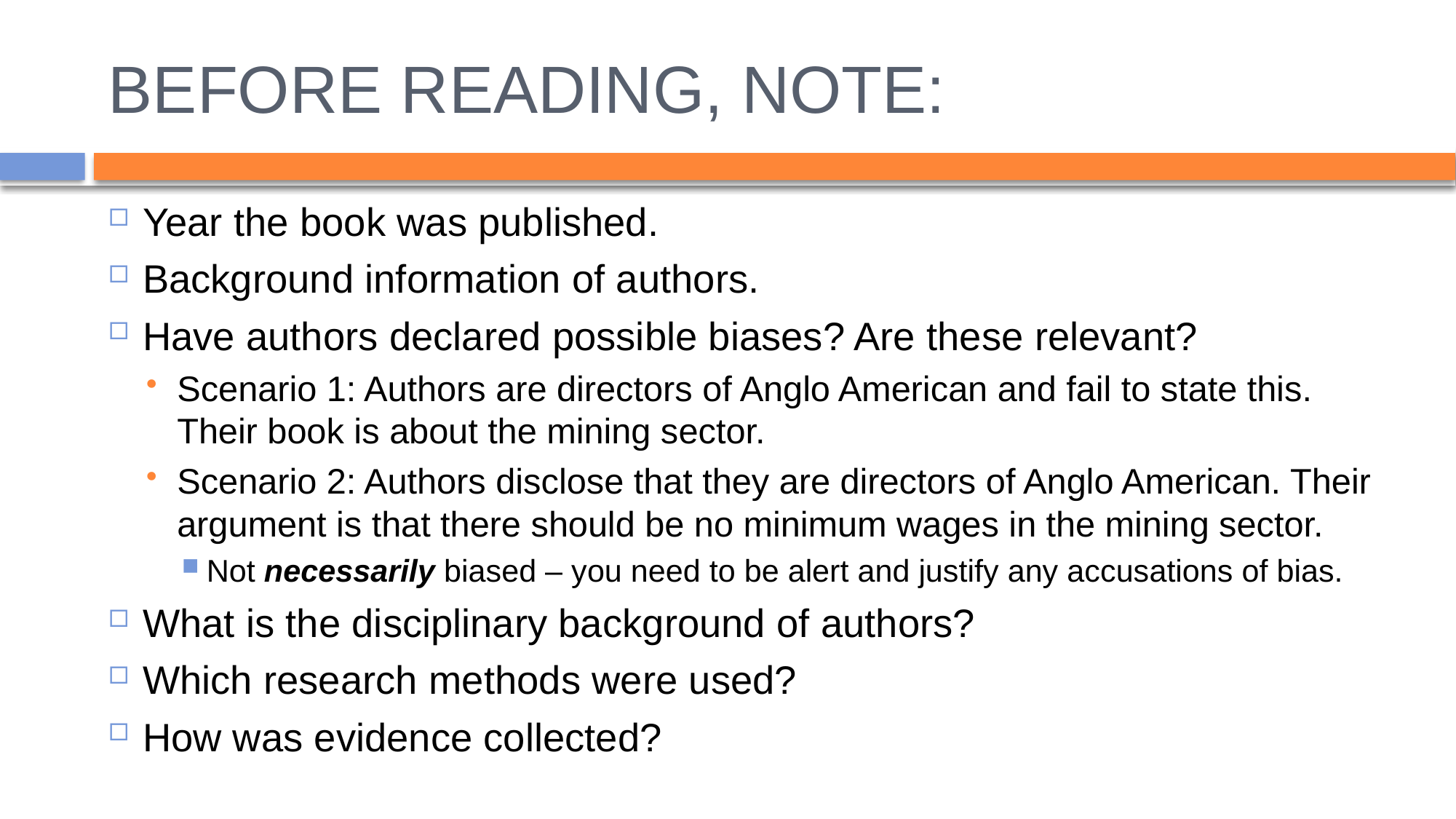

# BEFORE READING, NOTE:
Year the book was published.
Background information of authors.
Have authors declared possible biases? Are these relevant?
Scenario 1: Authors are directors of Anglo American and fail to state this. Their book is about the mining sector.
Scenario 2: Authors disclose that they are directors of Anglo American. Their argument is that there should be no minimum wages in the mining sector.
Not necessarily biased – you need to be alert and justify any accusations of bias.
What is the disciplinary background of authors?
Which research methods were used?
How was evidence collected?